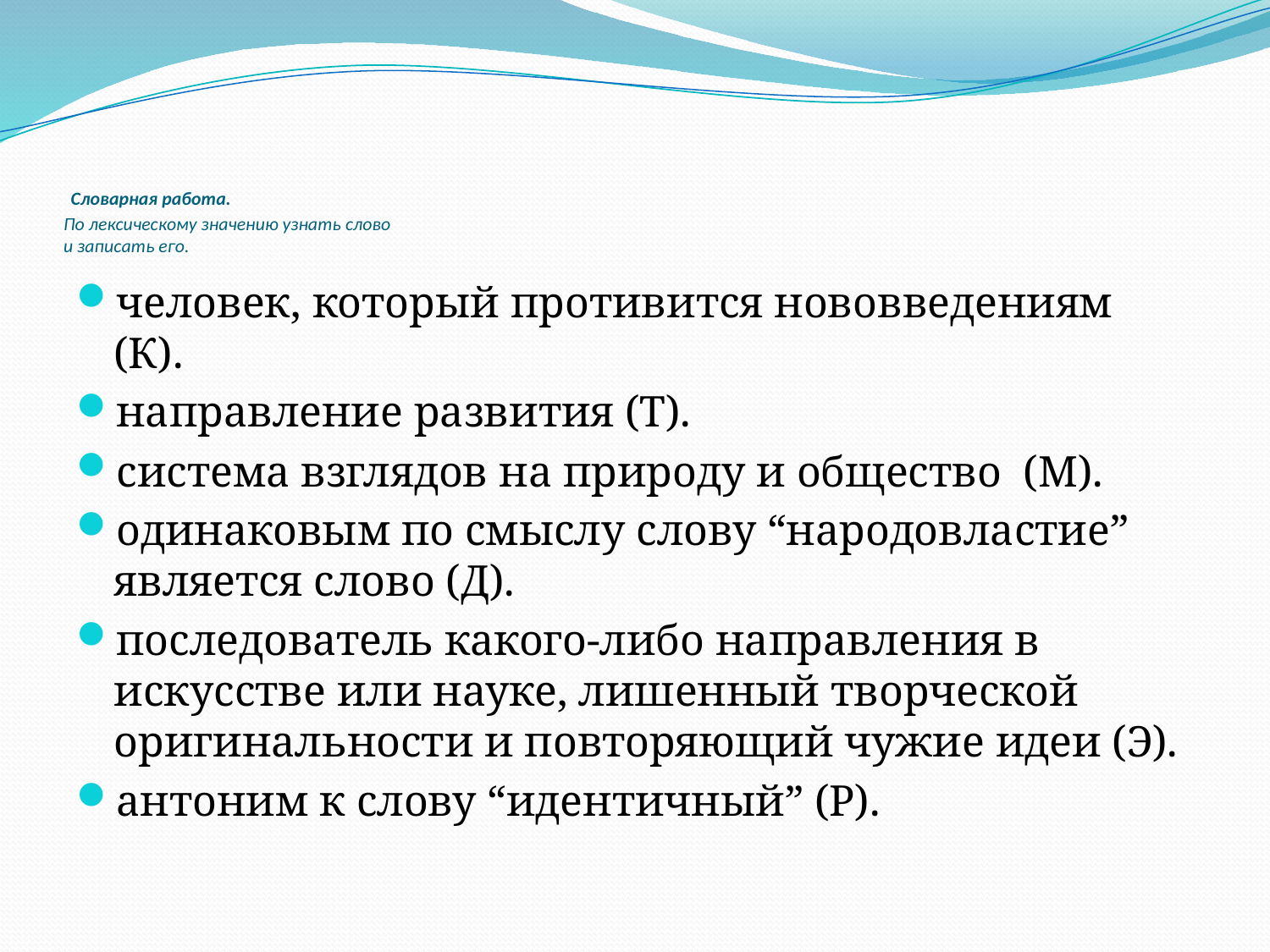

# Словарная работа. По лексическому значению узнать слово и записать его.
человек, который противится нововведениям  (К).
направление развития (Т).
система взглядов на природу и общество  (М).
одинаковым по смыслу слову “народовластие” является слово (Д).
последователь какого-либо направления в искусстве или науке, лишенный творческой оригинальности и повторяющий чужие идеи (Э).
антоним к слову “идентичный” (Р).